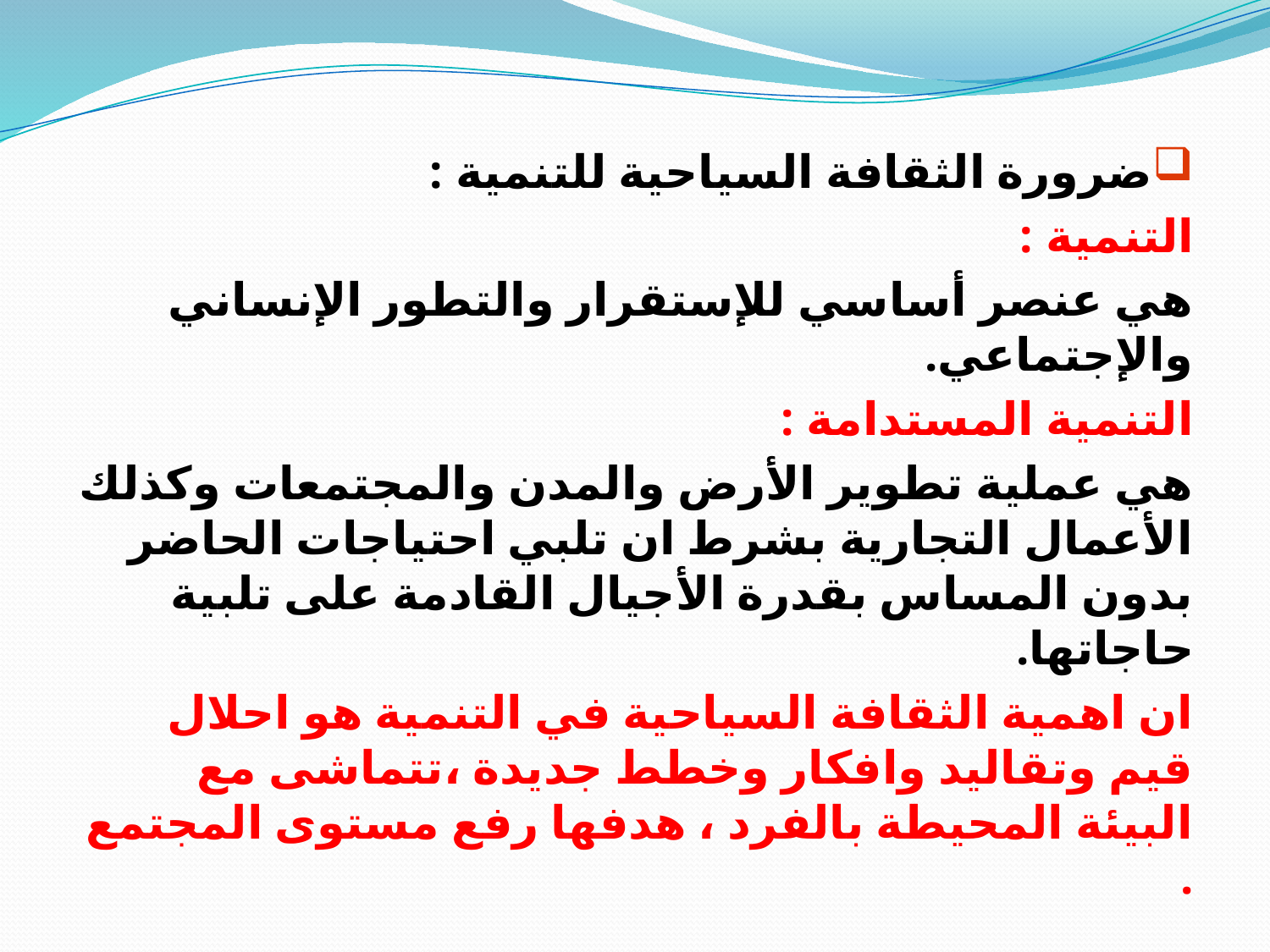

ضرورة الثقافة السياحية للتنمية :
التنمية :
هي عنصر أساسي للإستقرار والتطور الإنساني والإجتماعي.
التنمية المستدامة :
هي عملية تطوير الأرض والمدن والمجتمعات وكذلك الأعمال التجارية بشرط ان تلبي احتياجات الحاضر بدون المساس بقدرة الأجيال القادمة على تلبية حاجاتها.
ان اهمية الثقافة السياحية في التنمية هو احلال قيم وتقاليد وافكار وخطط جديدة ،تتماشى مع البيئة المحيطة بالفرد ، هدفها رفع مستوى المجتمع .